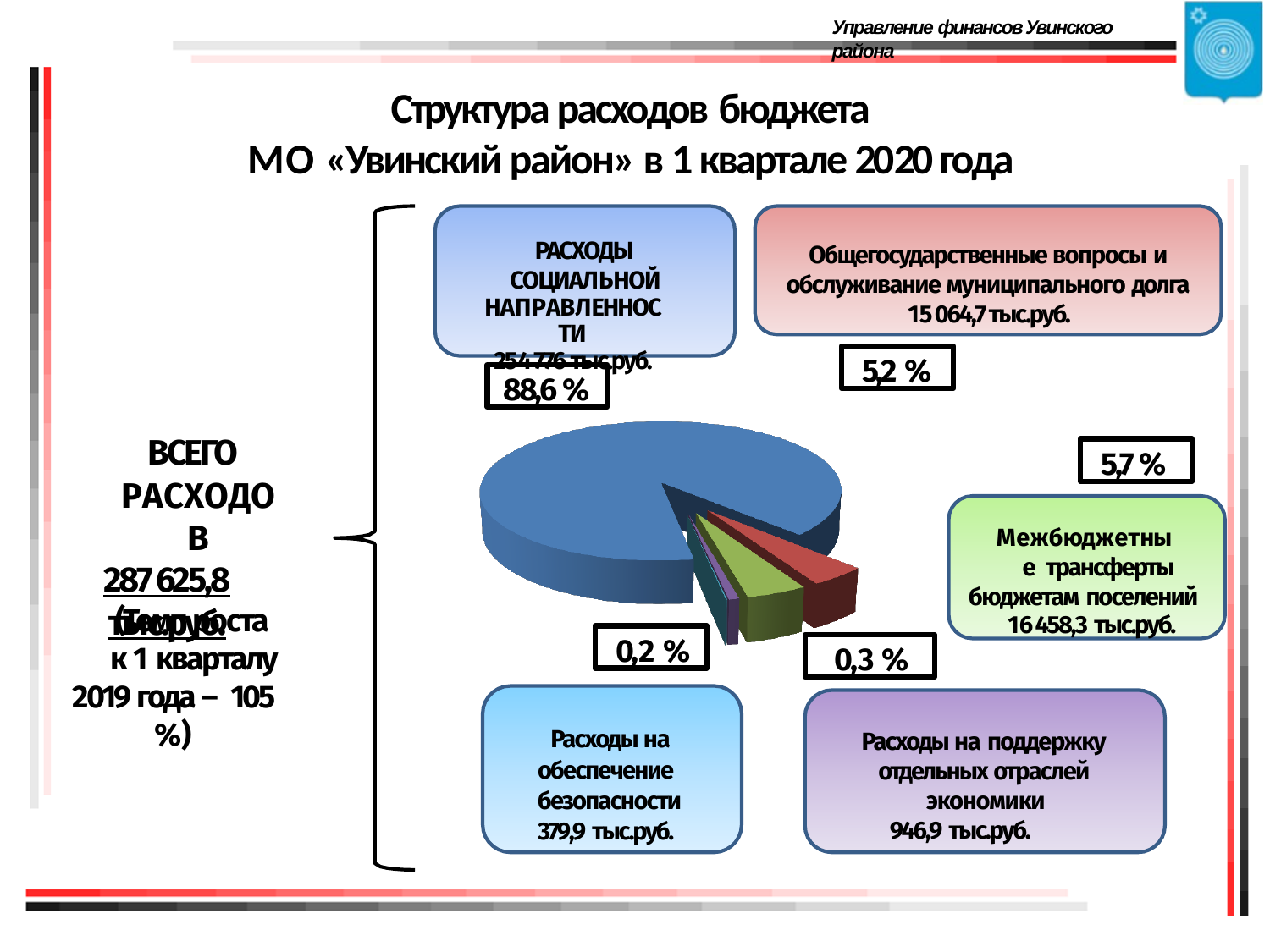

Управление финансов Увинского района

# Структура расходов бюджета
МО «Увинский район» в 1 квартале 2020 года

РАСХОДЫ  СОЦИАЛЬНОЙ
НАПРАВЛЕННОСТИ
254 776 тыс.руб.
Общегосударственные вопросы и
обслуживание муниципального долга
15 064,7 тыс.руб.
5,2 %
88,6 %

ВСЕГО  РАСХОДОВ
287 625,8 тыс.руб.
5,7 %

Межбюджетные  трансферты
бюджетам поселений  16 458,3 тыс.руб.
(Темп роста  к 1 кварталу
2019 года – 105 %)
0,2 %
0,3 %

Расходы на  обеспечение  безопасности  379,9 тыс.руб.
Расходы на поддержку  отдельных отраслей  экономики
946,9 тыс.руб.